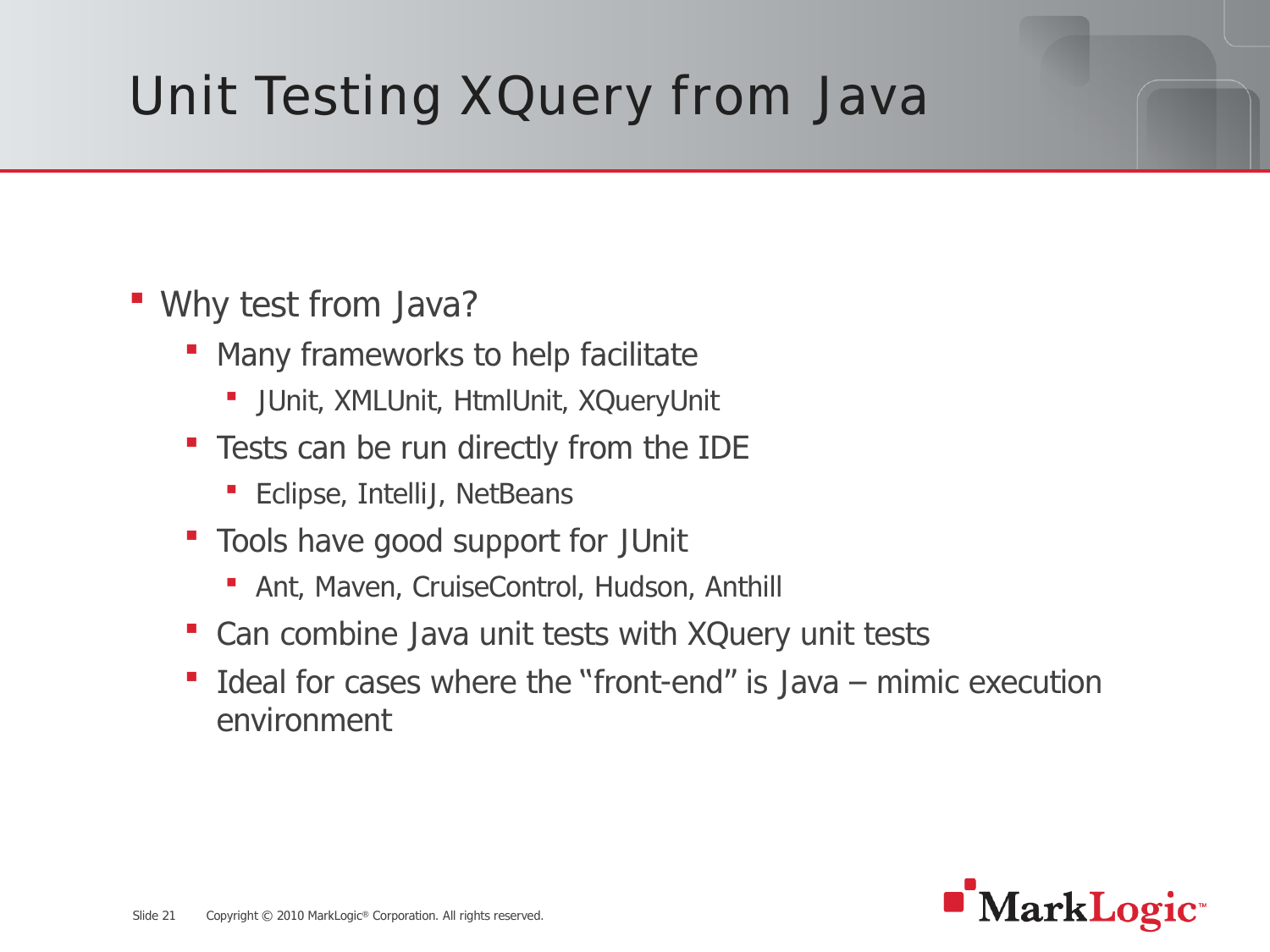

# Unit Testing XQuery from Java
Why test from Java?
Many frameworks to help facilitate
JUnit, XMLUnit, HtmlUnit, XQueryUnit
Tests can be run directly from the IDE
Eclipse, IntelliJ, NetBeans
Tools have good support for JUnit
Ant, Maven, CruiseControl, Hudson, Anthill
Can combine Java unit tests with XQuery unit tests
Ideal for cases where the “front-end” is Java – mimic execution environment